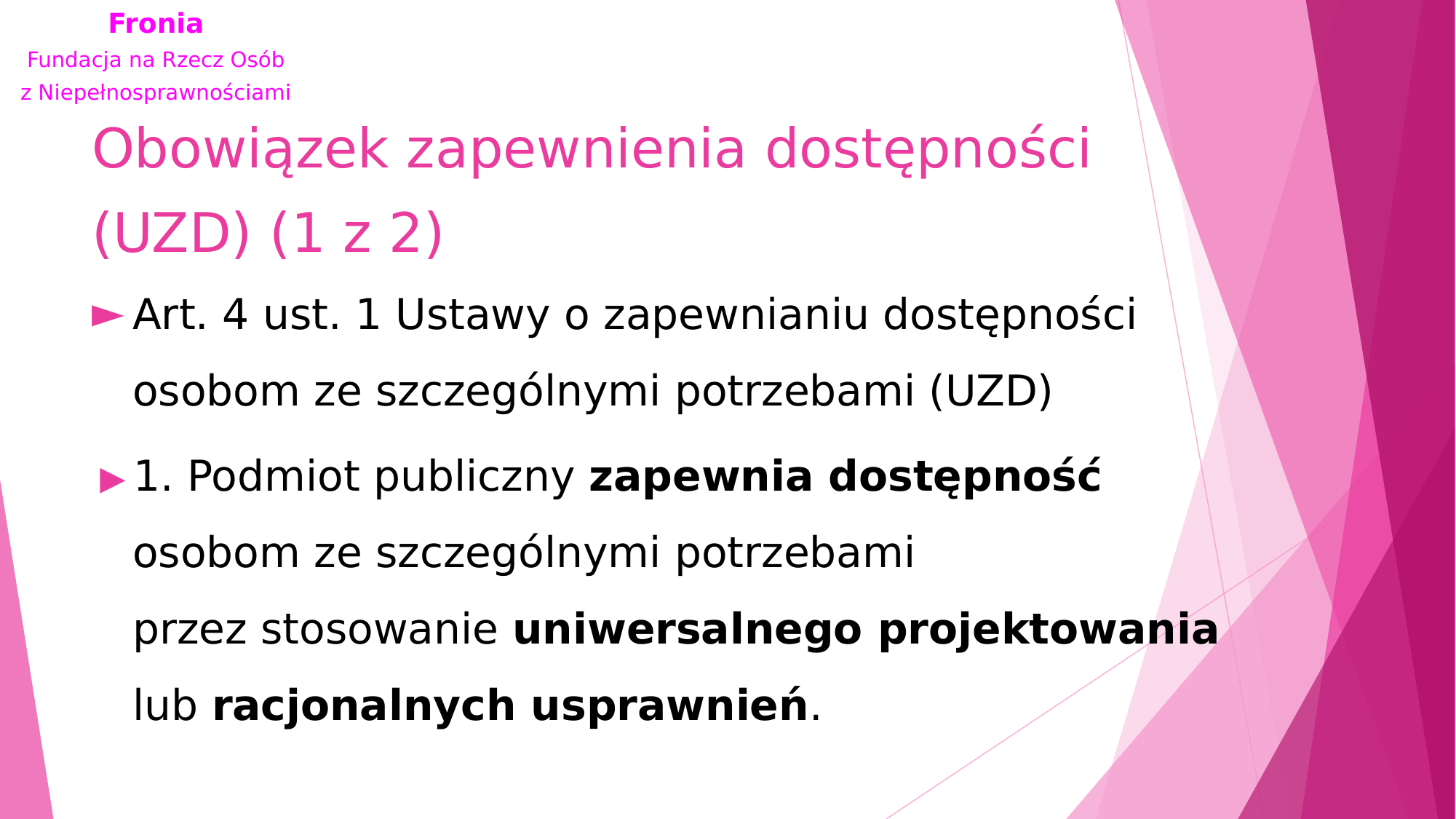

# Obowiązek zapewnienia dostępności (UZD) (1 z 2)
Art. 4 ust. 1 Ustawy o zapewnianiu dostępności osobom ze szczególnymi potrzebami (UZD)
1. Podmiot publiczny zapewnia dostępność osobom ze szczególnymi potrzebami przez stosowanie uniwersalnego projektowania lub racjonalnych usprawnień.